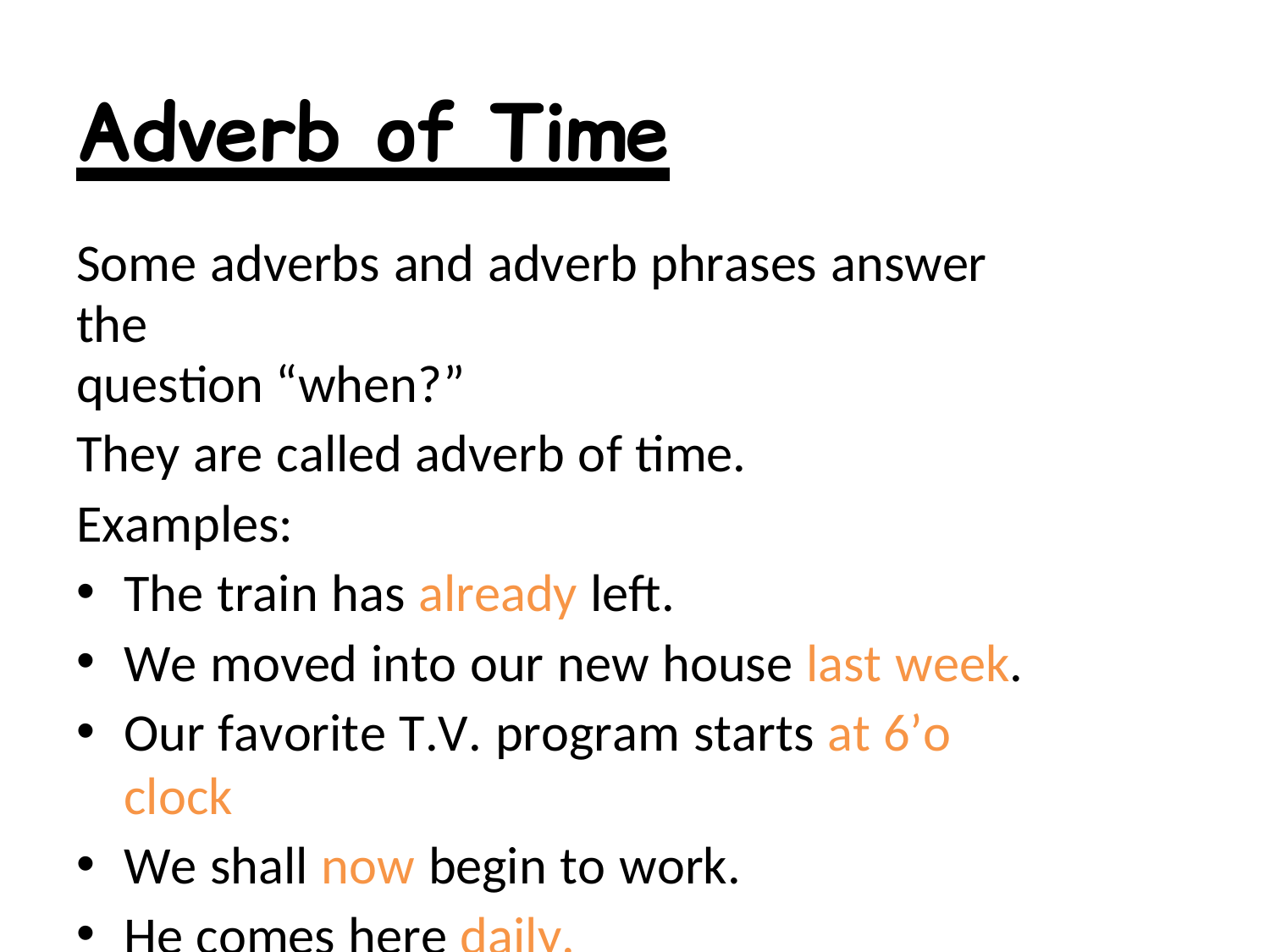

# Adverb of Time
Some adverbs and adverb phrases answer the
question “when?”
They are called adverb of time.
Examples:
The train has already left.
We moved into our new house last week.
Our favorite T.V. program starts at 6’o clock
We shall now begin to work.
He comes here daily.